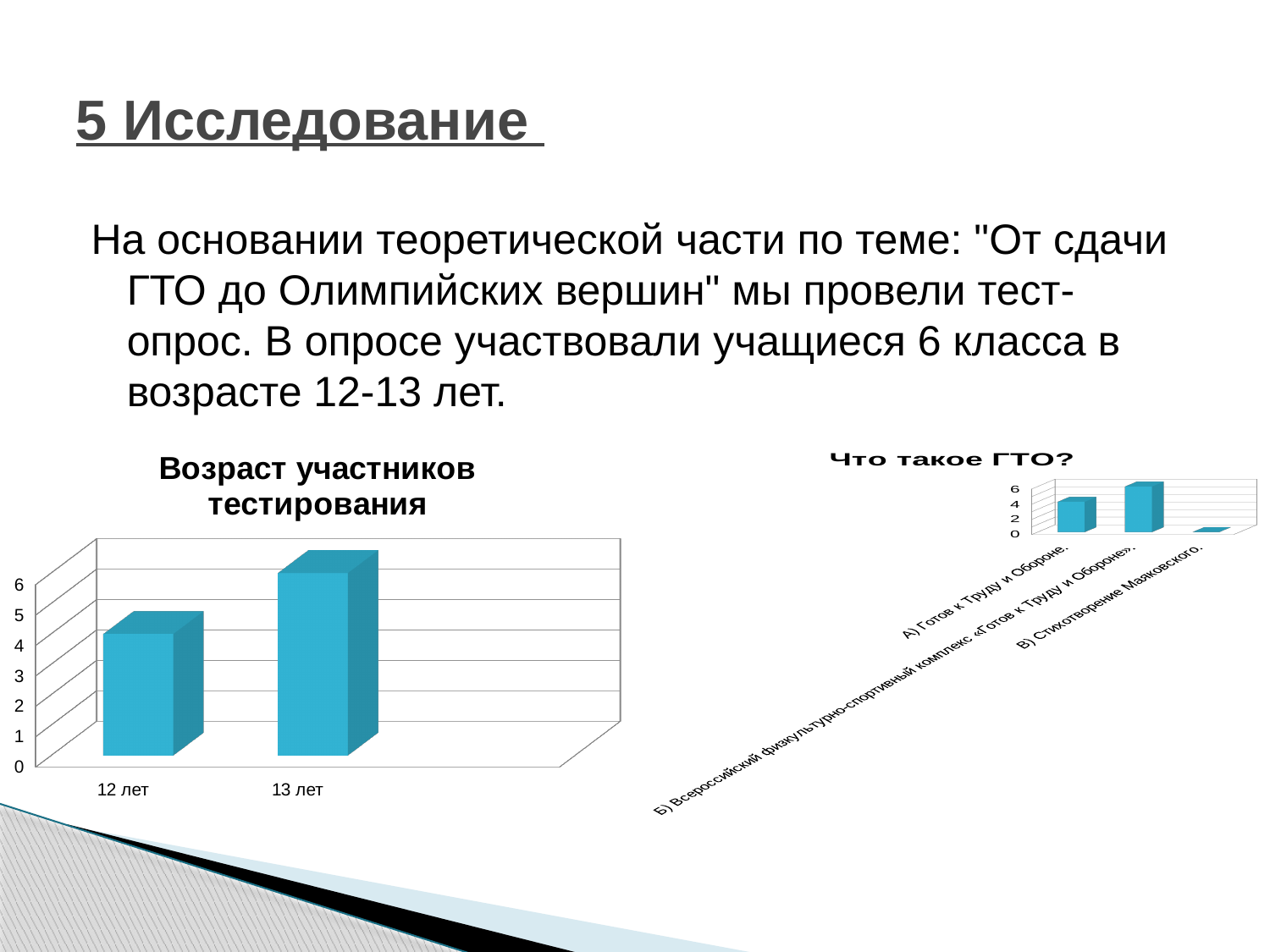

# 5 Исследование
На основании теоретической части по теме: "От сдачи ГТО до Олимпийских вершин" мы провели тест-опрос. В опросе участвовали учащиеся 6 класса в возрасте 12-13 лет.

[unsupported chart]

[unsupported chart]